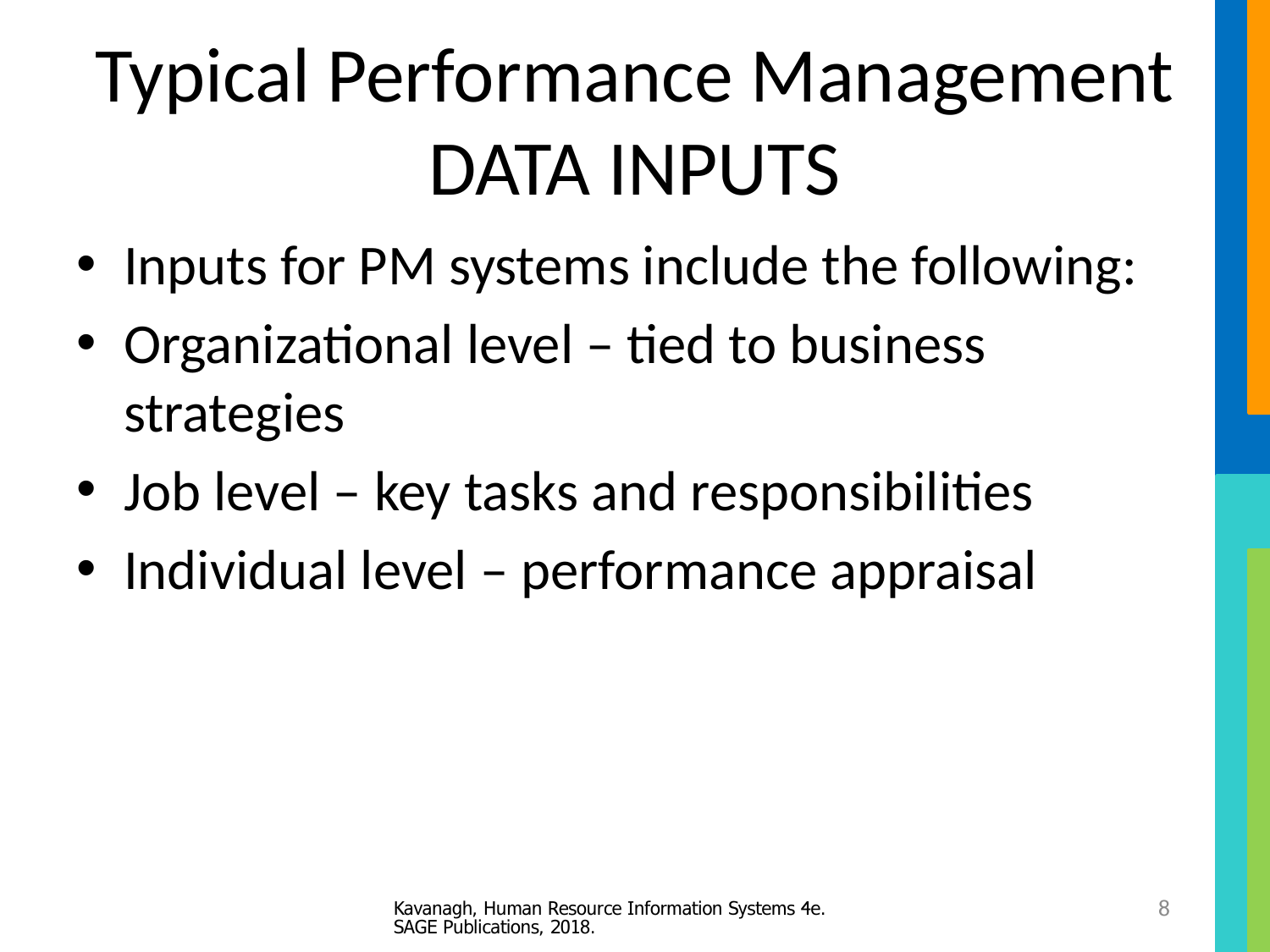

# Typical Performance Management DATA INPUTS
Inputs for PM systems include the following:
Organizational level – tied to business strategies
Job level – key tasks and responsibilities
Individual level – performance appraisal
Kavanagh, Human Resource Information Systems 4e. SAGE Publications, 2018.
8